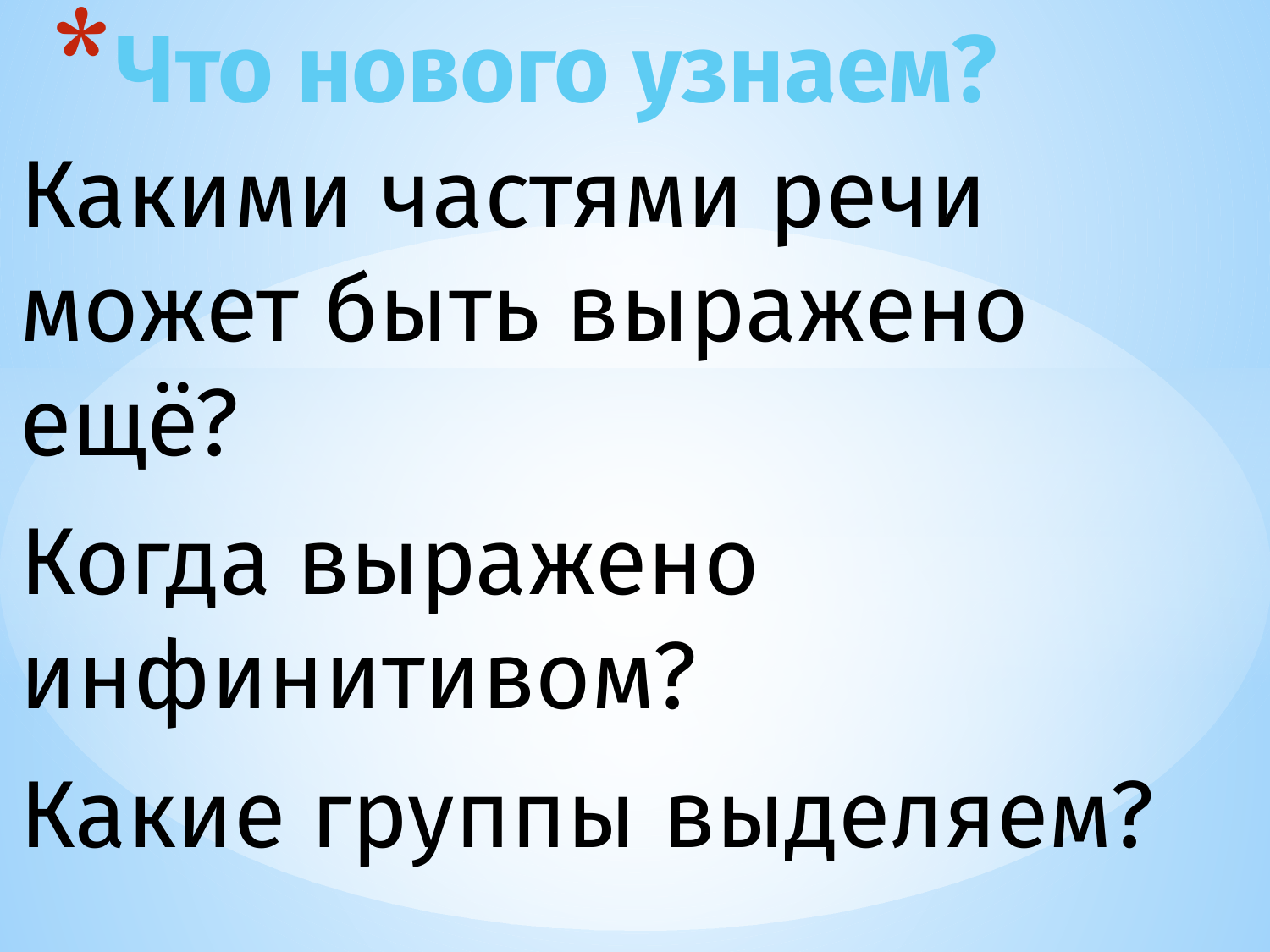

# Что нового узнаем?
Какими частями речи может быть выражено ещё?
Когда выражено инфинитивом?
Какие группы выделяем?